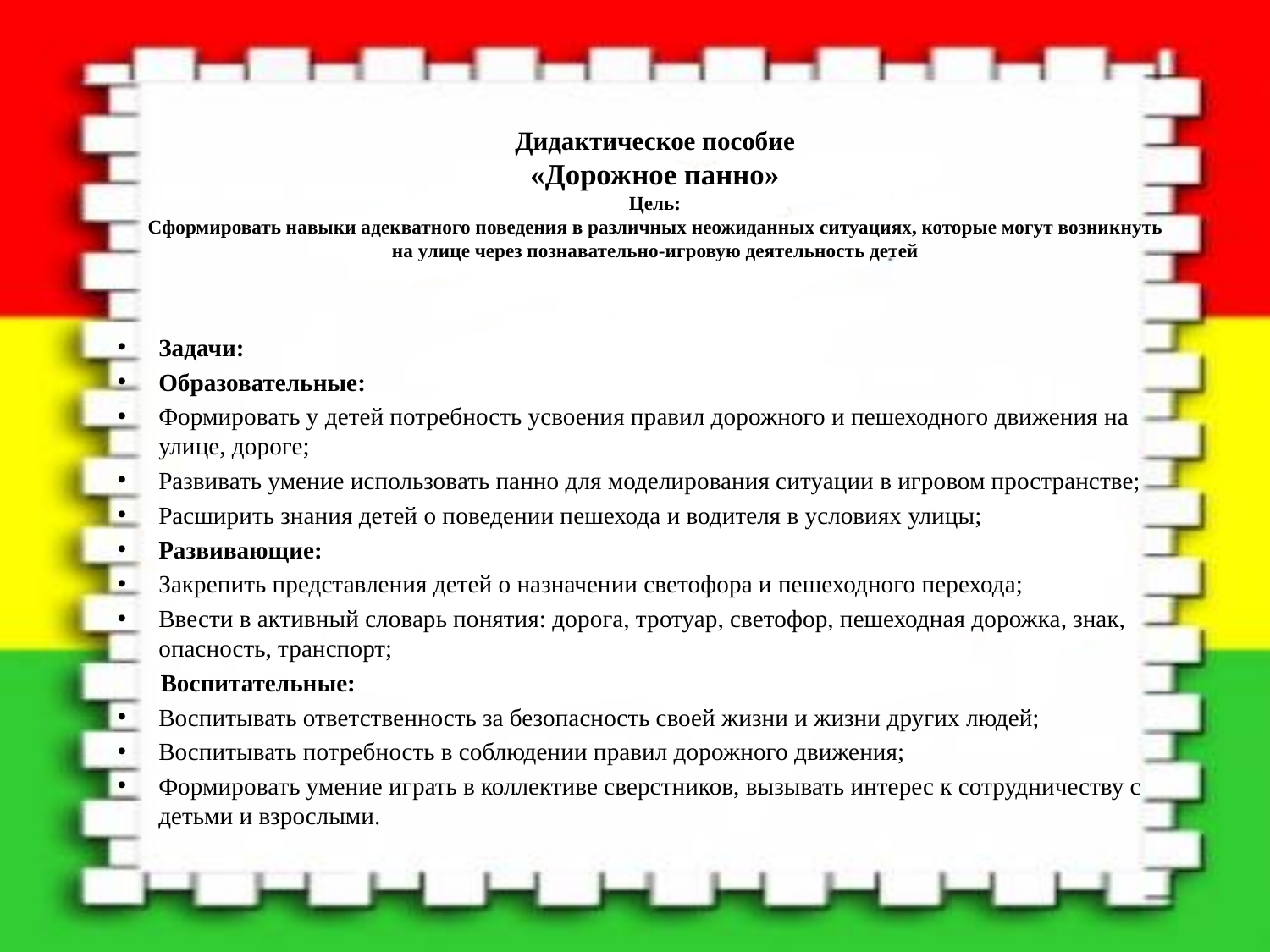

# Дидактическое пособие «Дорожное панно» Цель: Сформировать навыки адекватного поведения в различных неожиданных ситуациях, которые могут возникнуть на улице через познавательно-игровую деятельность детей

Задачи:
Образовательные:
Формировать у детей потребность усвоения правил дорожного и пешеходного движения на улице, дороге;
Развивать умение использовать панно для моделирования ситуации в игровом пространстве;
Расширить знания детей о поведении пешехода и водителя в условиях улицы;
Развивающие:
Закрепить представления детей о назначении светофора и пешеходного перехода;
Ввести в активный словарь понятия: дорога, тротуар, светофор, пешеходная дорожка, знак, опасность, транспорт;
       Воспитательные:
Воспитывать ответственность за безопасность своей жизни и жизни других людей;
Воспитывать потребность в соблюдении правил дорожного движения;
Формировать умение играть в коллективе сверстников, вызывать интерес к сотрудничеству с детьми и взрослыми.